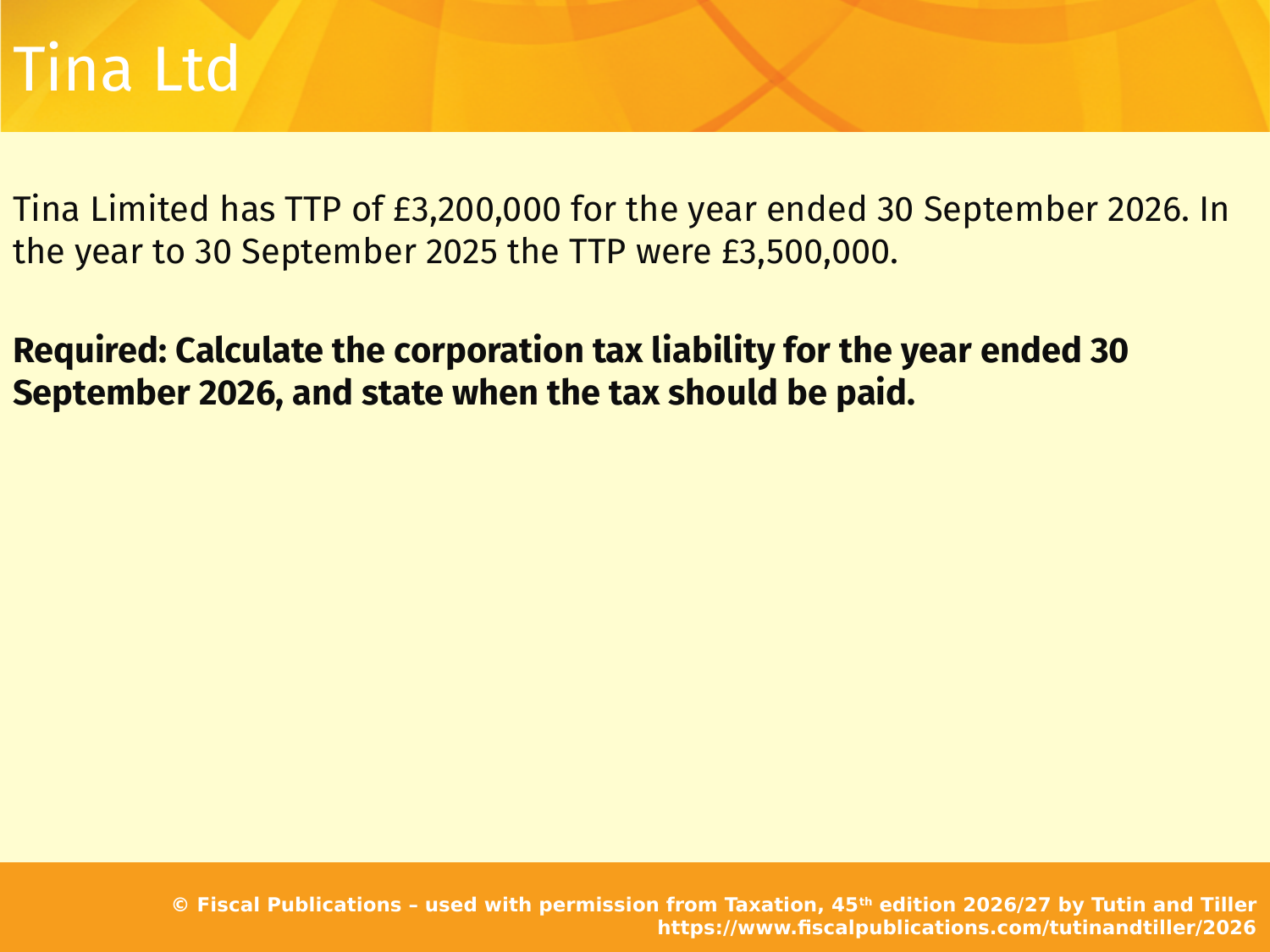

# Tina Ltd

Tina Limited has TTP of £3,200,000 for the year ended 30 September 2026. In the year to 30 September 2025 the TTP were £3,500,000.

Required: Calculate the corporation tax liability for the year ended 30 September 2026, and state when the tax should be paid.